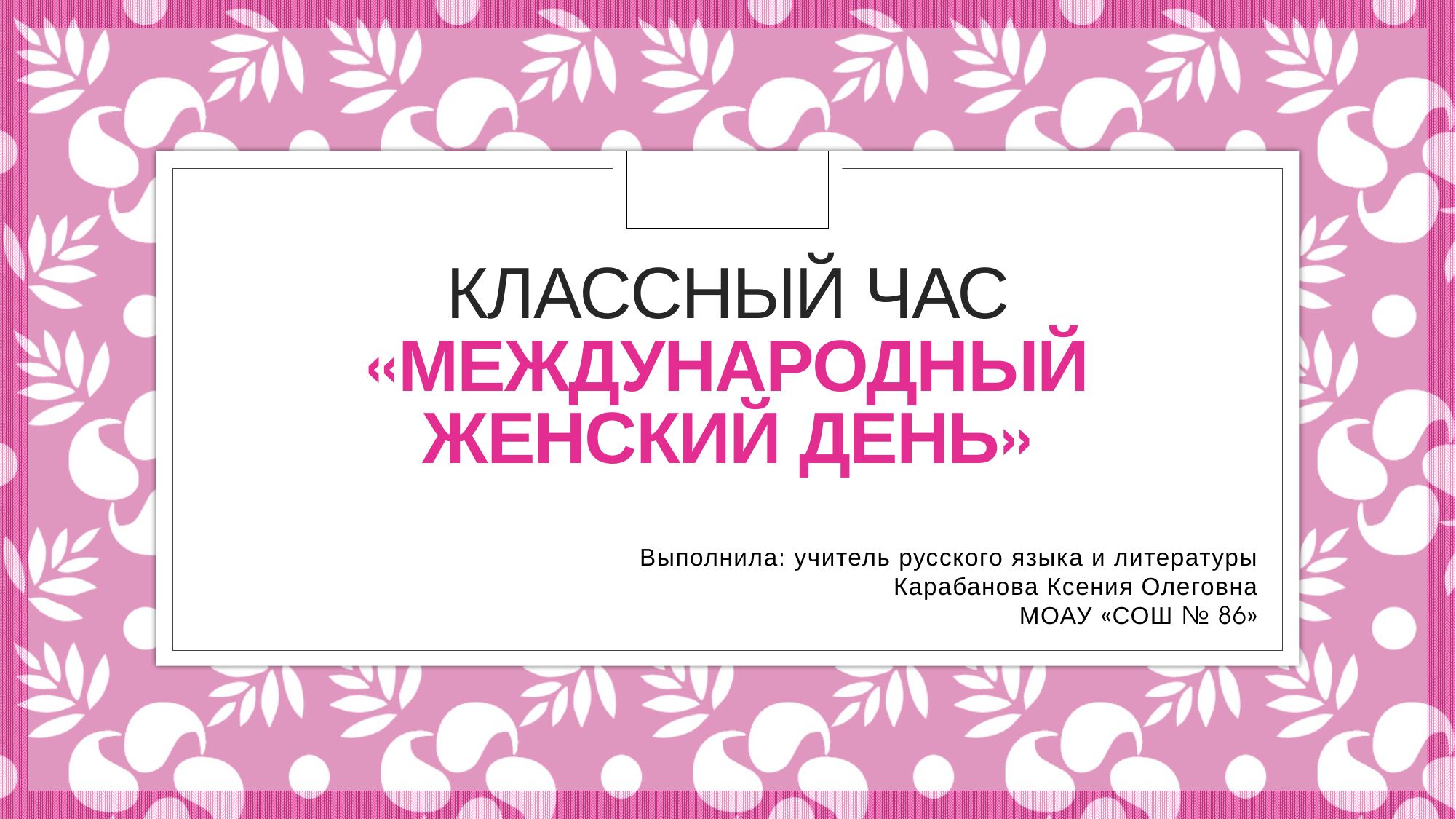

# Классный час «Международный женский день»
Выполнила: учитель русского языка и литературы
Карабанова Ксения Олеговна
МОАУ «СОШ № 86»